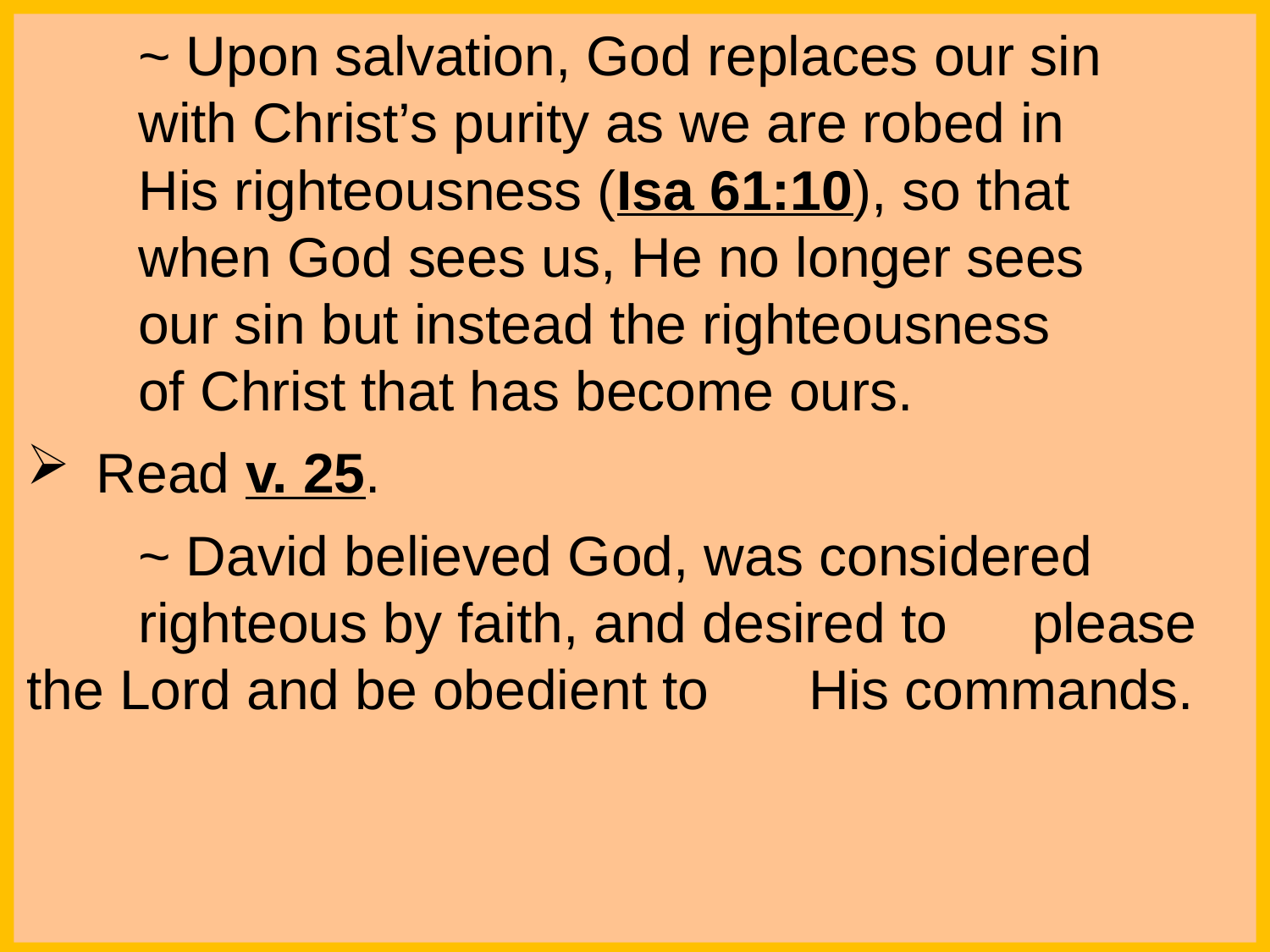

~ Upon salvation, God replaces our sin 					with Christ’s purity as we are robed in 					His righteousness (Isa 61:10), so that 					when God sees us, He no longer sees 					our sin but instead the righteousness 					of Christ that has become ours.
Read v. 25.
		~ David believed God, was considered 					righteous by faith, and desired to 						please the Lord and be obedient to 						His commands.